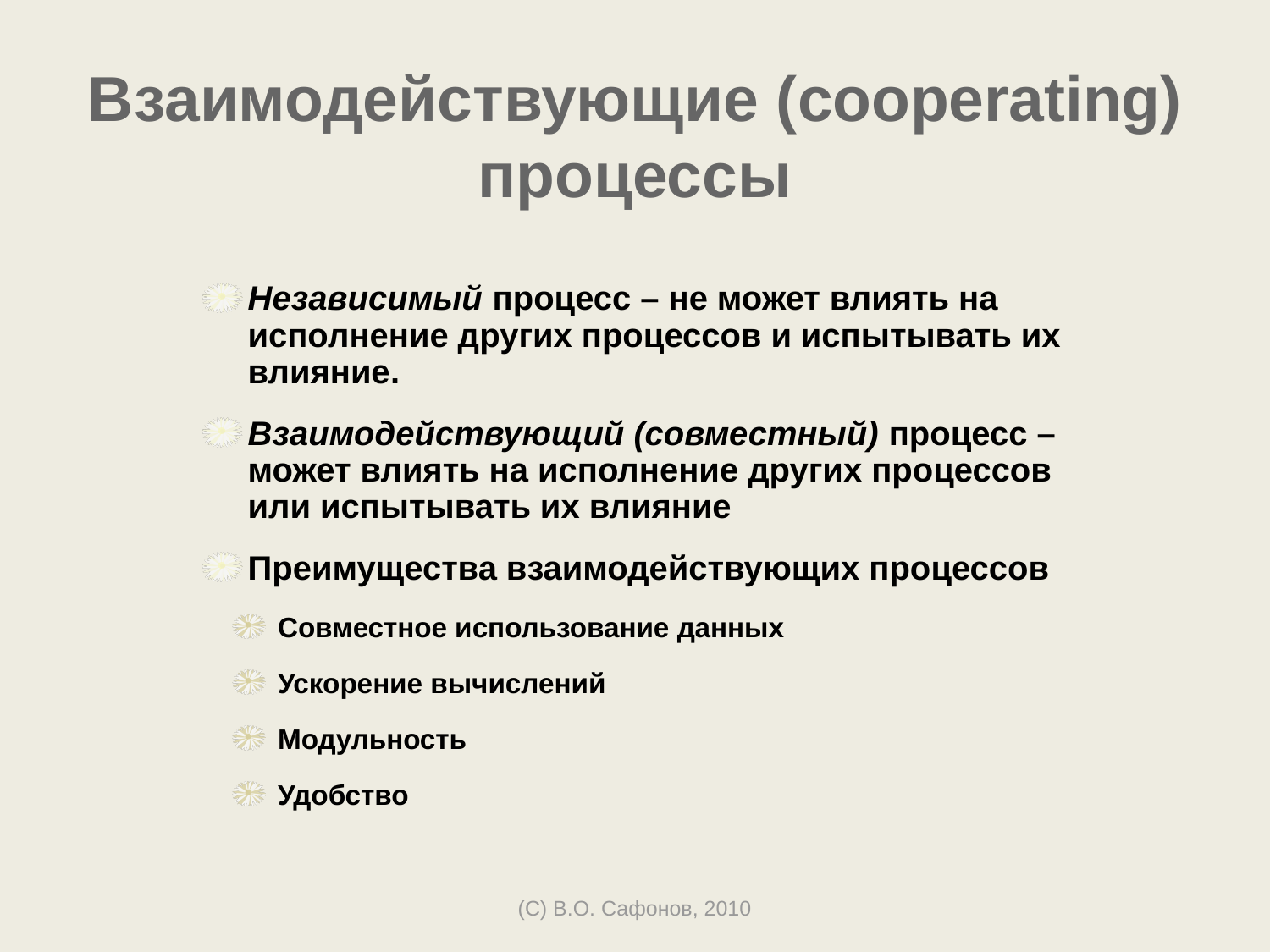

# Взаимодействующие (cooperating) процессы
Независимый процесс – не может влиять на исполнение других процессов и испытывать их влияние.
Взаимодействующий (совместный) процесс – может влиять на исполнение других процессов или испытывать их влияние
Преимущества взаимодействующих процессов
Совместное использование данных
Ускорение вычислений
Модульность
Удобство

(C) В.О. Сафонов, 2010